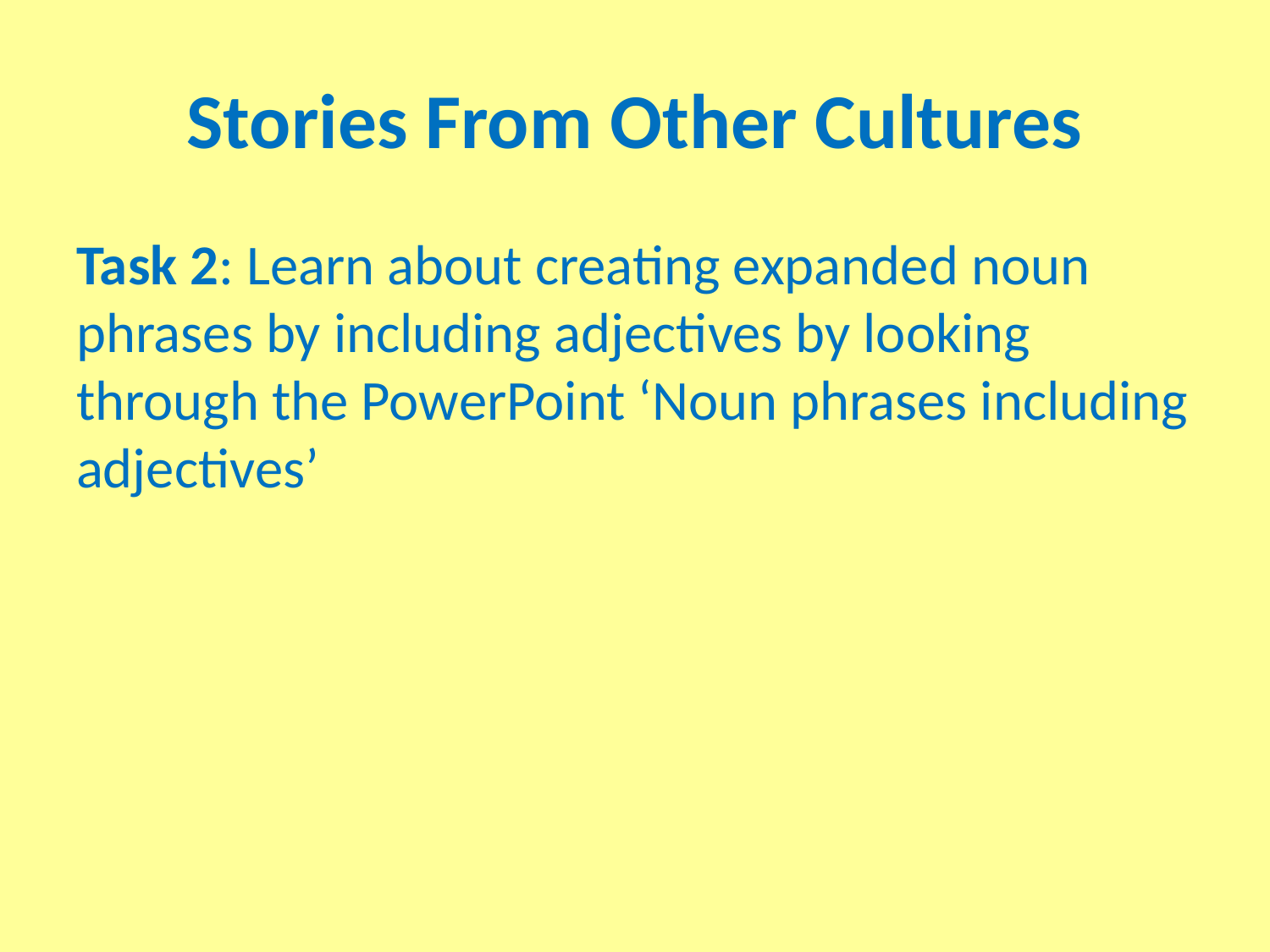

# Stories From Other Cultures
Task 2: Learn about creating expanded noun phrases by including adjectives by looking through the PowerPoint ‘Noun phrases including adjectives’